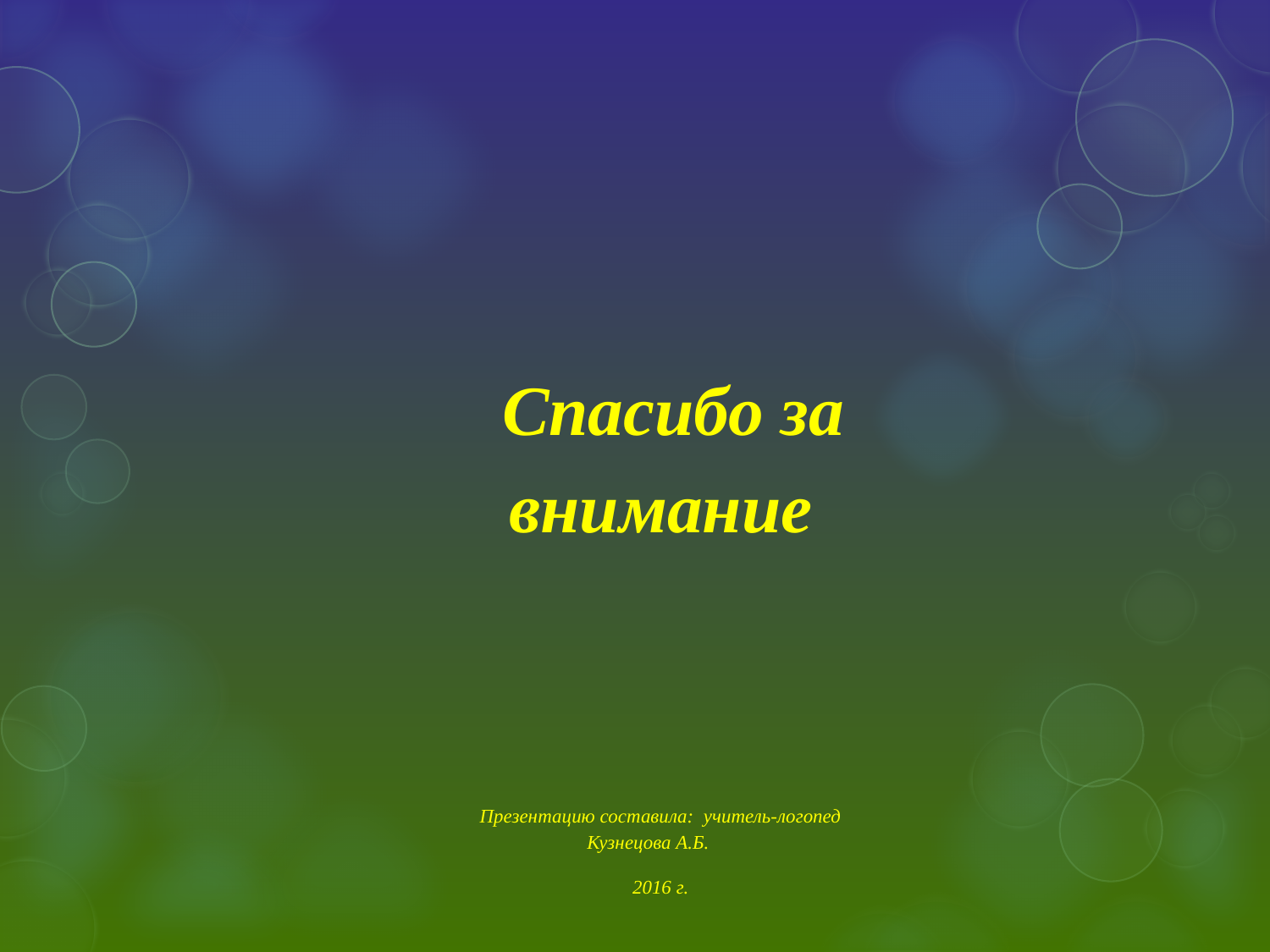

Спасибо за внимание
Презентацию составила:  учитель-логопед Кузнецова А.Б.
2016 г.